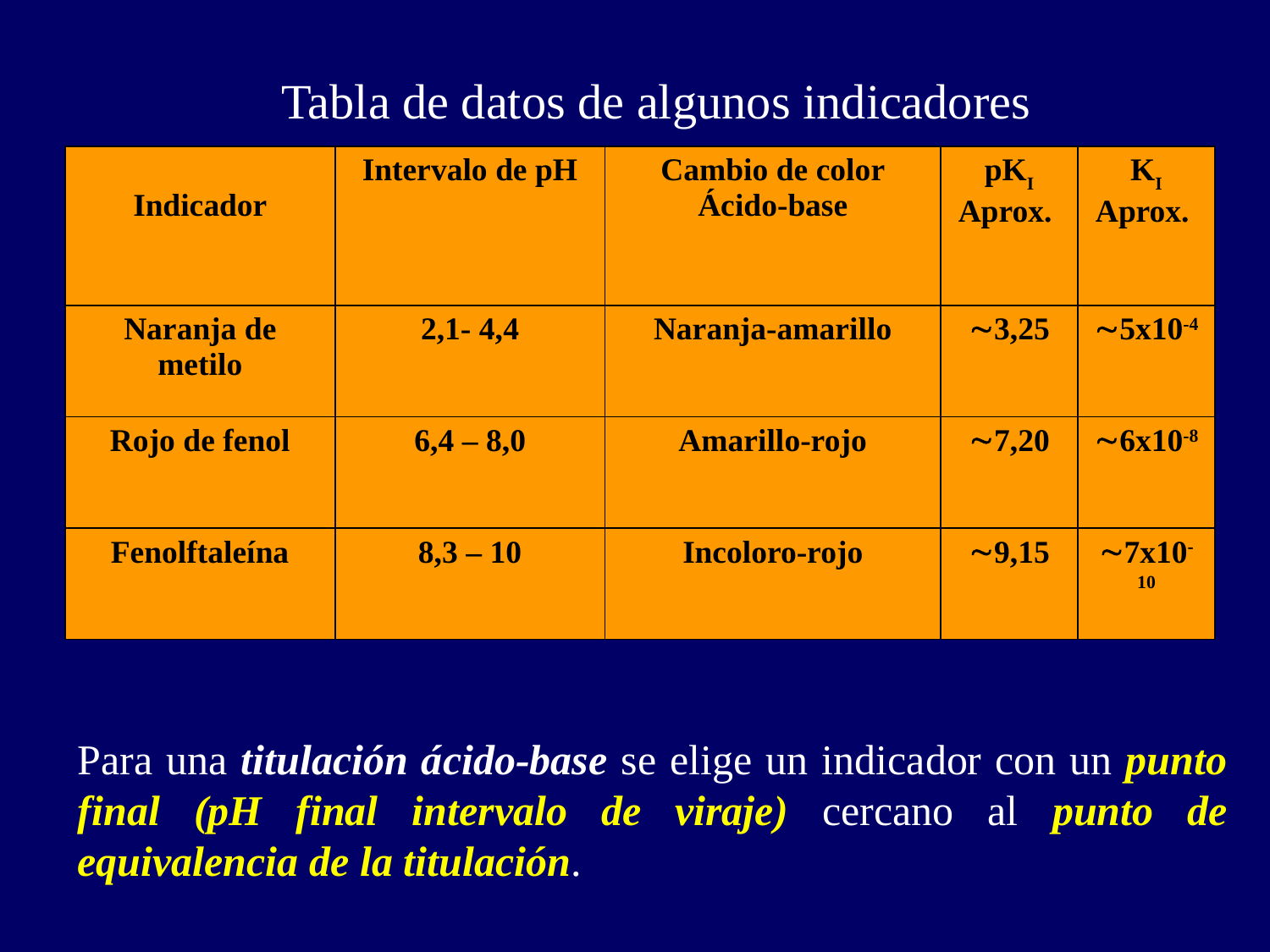

Tabla de datos de algunos indicadores
| Indicador | Intervalo de pH | Cambio de color Ácido-base | pKI Aprox. | KI Aprox. |
| --- | --- | --- | --- | --- |
| Naranja de metilo | 2,1- 4,4 | Naranja-amarillo | ∼3,25 | ∼5x10-4 |
| Rojo de fenol | 6,4 – 8,0 | Amarillo-rojo | ∼7,20 | ∼6x10-8 |
| Fenolftaleína | 8,3 – 10 | Incoloro-rojo | ∼9,15 | ∼7x10-10 |
Para una titulación ácido-base se elige un indicador con un punto final (pH final intervalo de viraje) cercano al punto de equivalencia de la titulación.